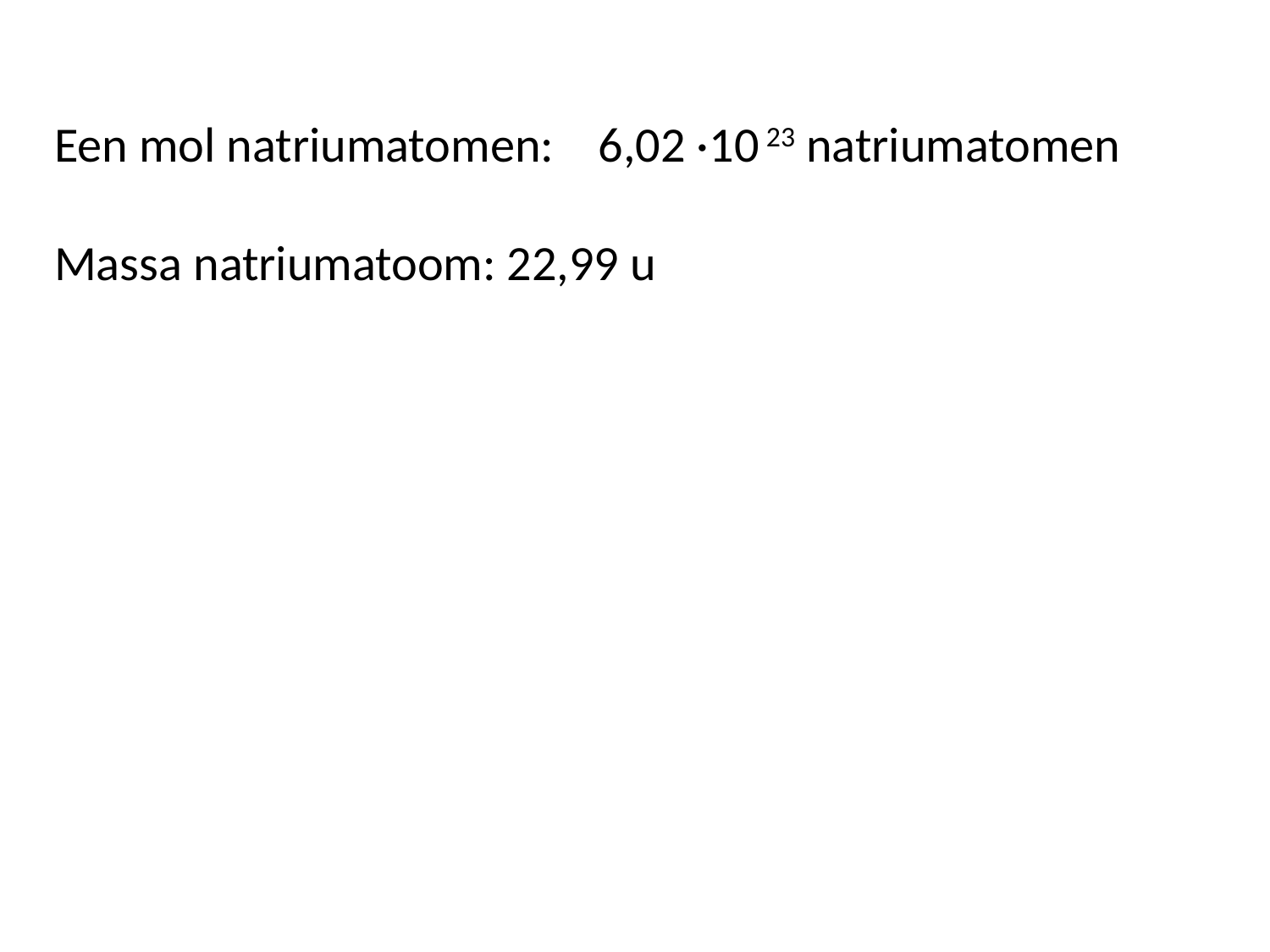

Een mol natriumatomen:    6,02 ·10 23 natriumatomen

Massa natriumatoom: 22,99 u